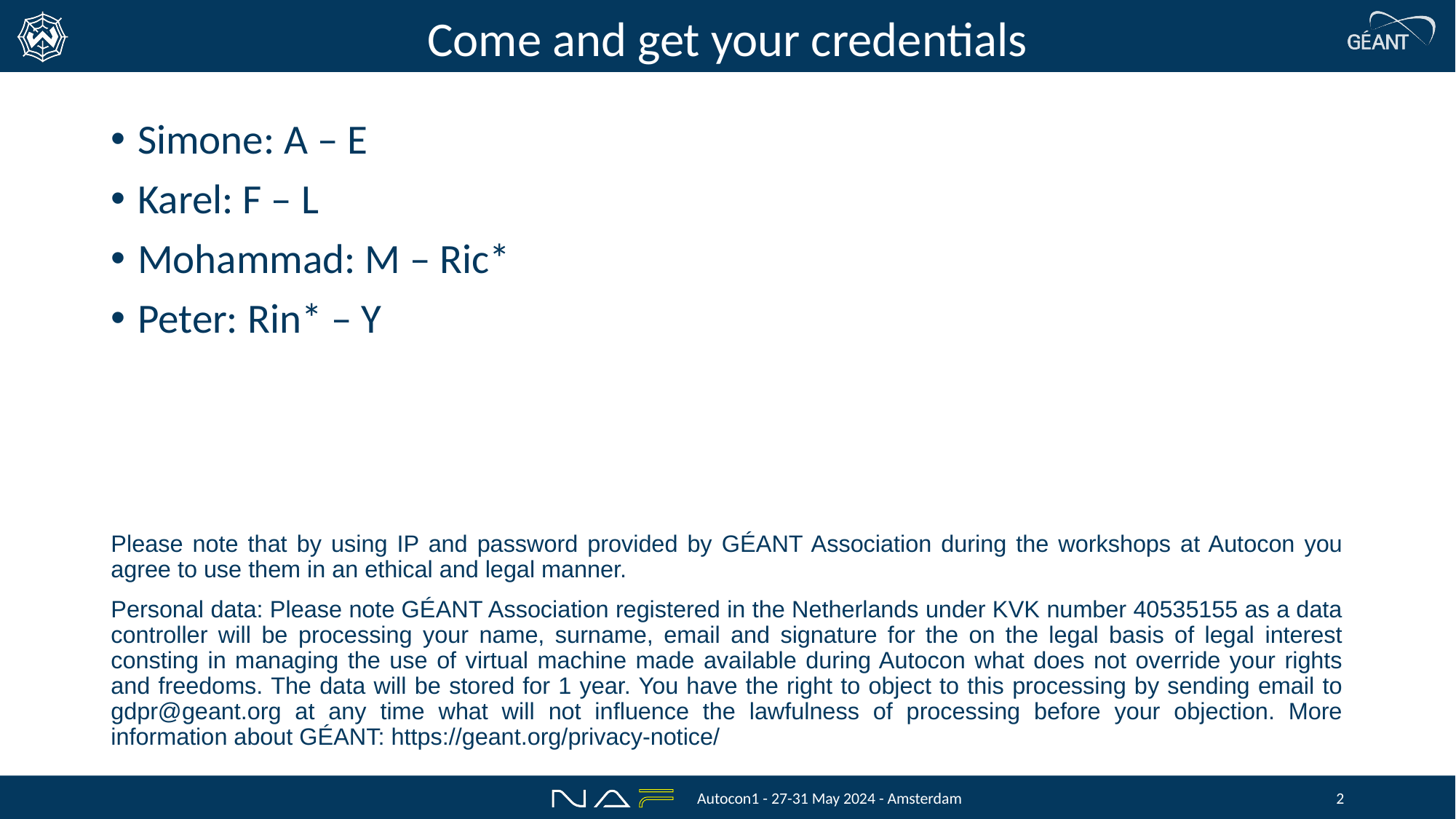

# Come and get your credentials
Simone: A – E
Karel: F – L
Mohammad: M – Ric*
Peter: Rin* – Y

Please note that by using IP and password provided by GÉANT Association during the workshops at Autocon you agree to use them in an ethical and legal manner.
Personal data: Please note GÉANT Association registered in the Netherlands under KVK number 40535155 as a data controller will be processing your name, surname, email and signature for the on the legal basis of legal interest consting in managing the use of virtual machine made available during Autocon what does not override your rights and freedoms. The data will be stored for 1 year. You have the right to object to this processing by sending email to gdpr@geant.org at any time what will not influence the lawfulness of processing before your objection. More information about GÉANT: https://geant.org/privacy-notice/

Autocon1 - 27-31 May 2024 - Amsterdam
2